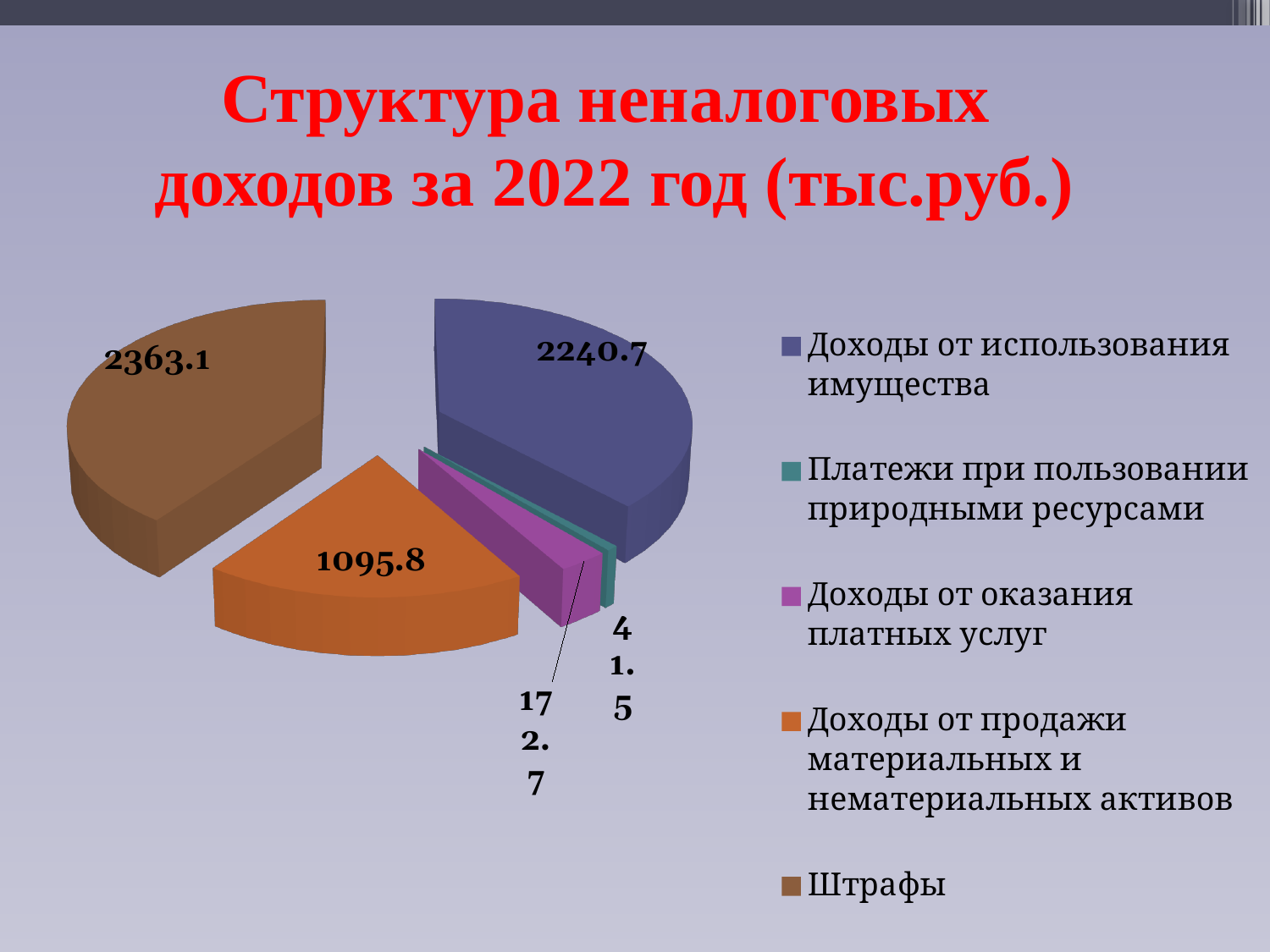

[unsupported chart]

# Структура неналоговых доходов за 2022 год (тыс.руб.)